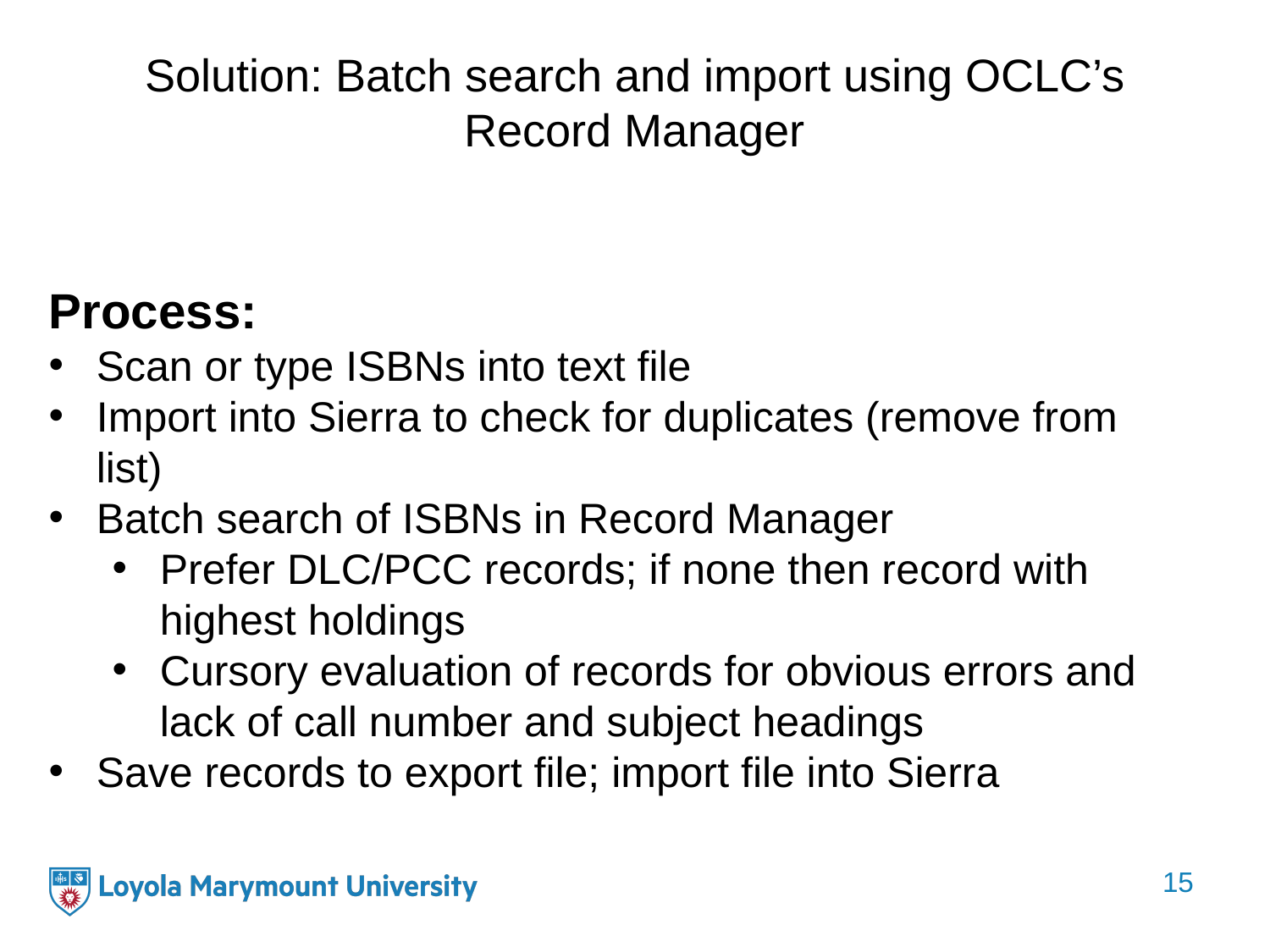

# Solution: Batch search and import using OCLC’s Record Manager
Process:
Scan or type ISBNs into text file
Import into Sierra to check for duplicates (remove from list)
Batch search of ISBNs in Record Manager
Prefer DLC/PCC records; if none then record with highest holdings
Cursory evaluation of records for obvious errors and lack of call number and subject headings
Save records to export file; import file into Sierra
15